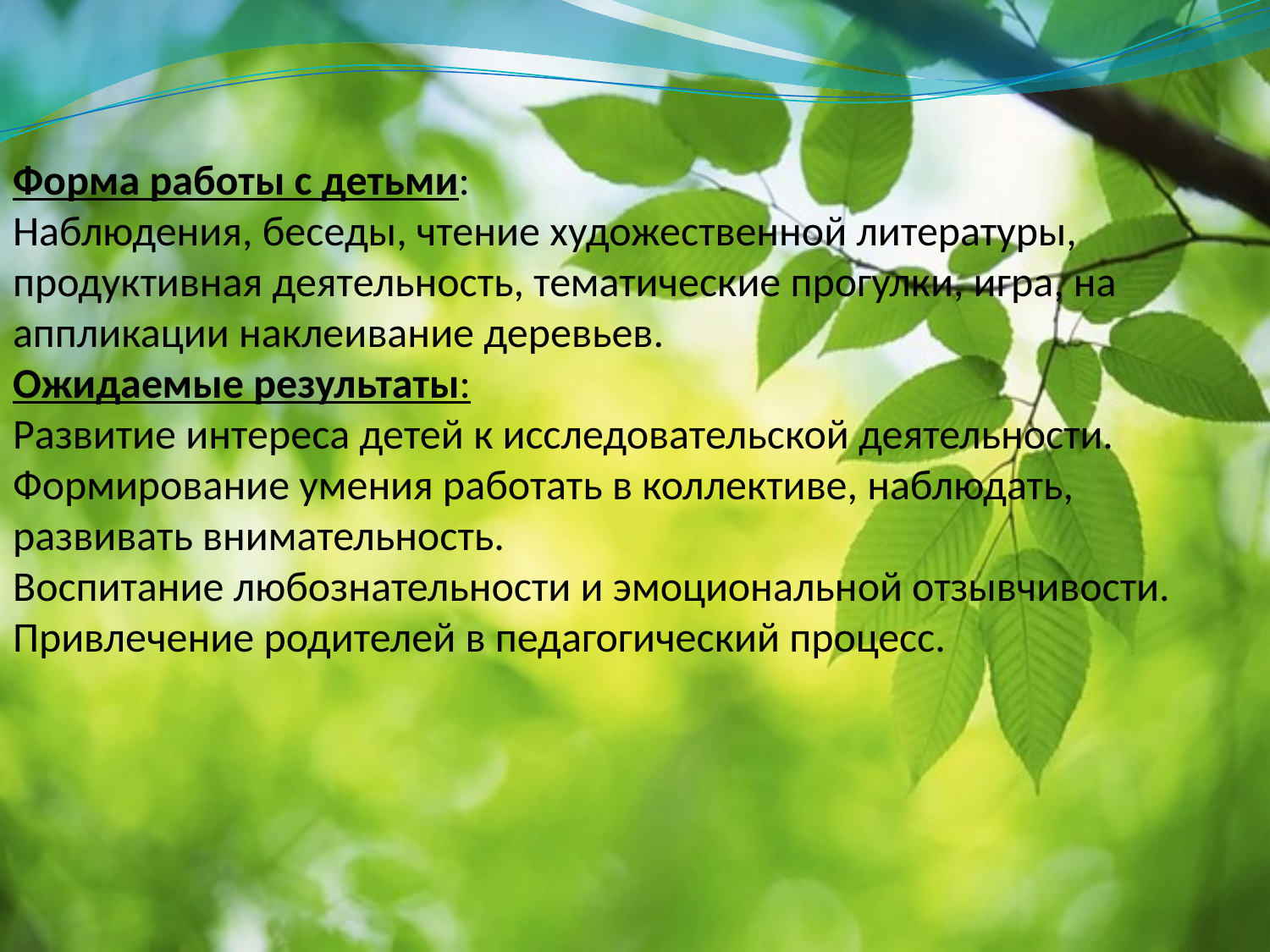

Форма работы с детьми:
Наблюдения, беседы, чтение художественной литературы, продуктивная деятельность, тематические прогулки, игра, на аппликации наклеивание деревьев.
Ожидаемые результаты:
Развитие интереса детей к исследовательской деятельности.
Формирование умения работать в коллективе, наблюдать, развивать внимательность.
Воспитание любознательности и эмоциональной отзывчивости.
Привлечение родителей в педагогический процесс.